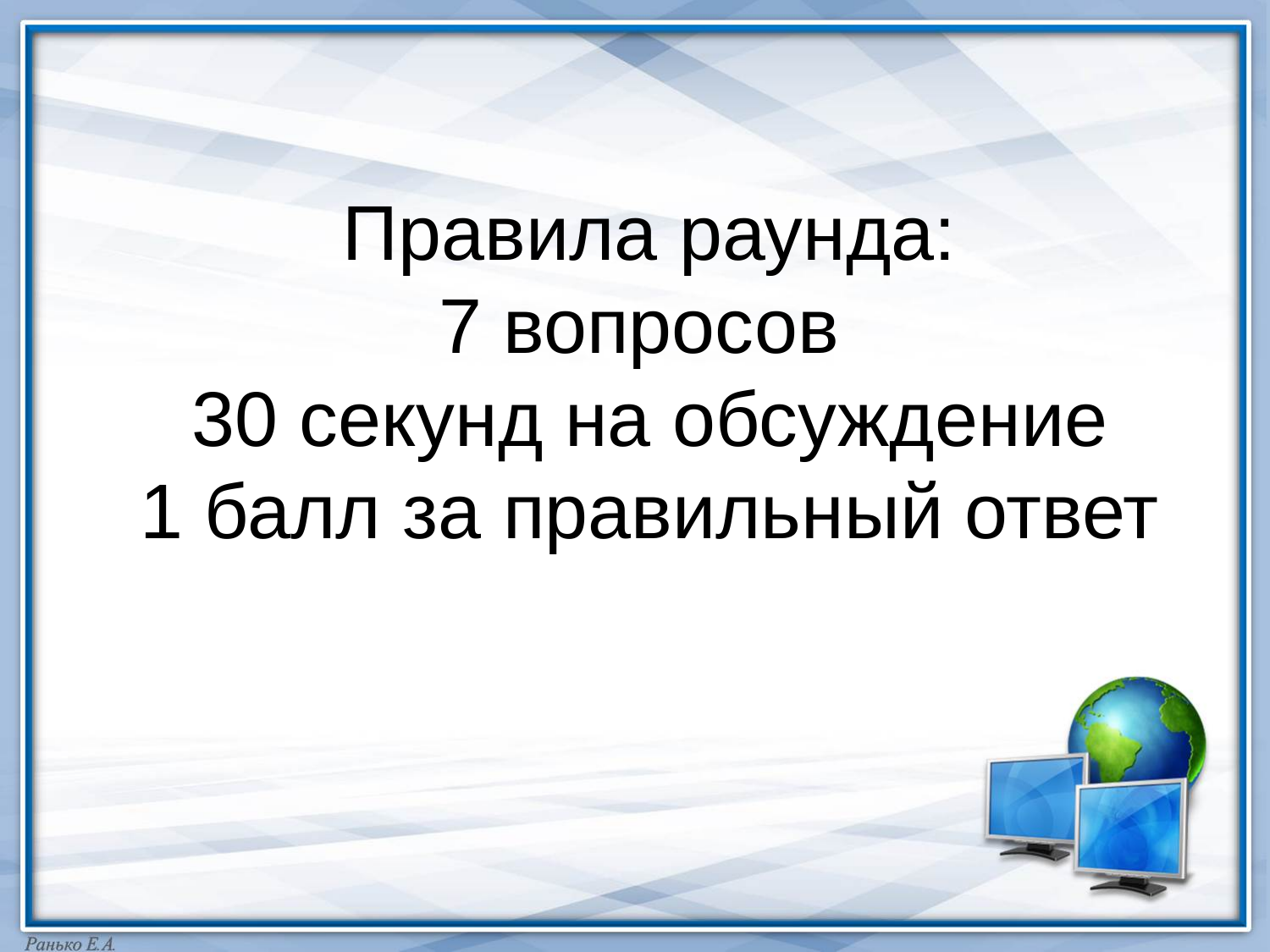

#
Правила раунда:
7 вопросов
30 секунд на обсуждение
1 балл за правильный ответ